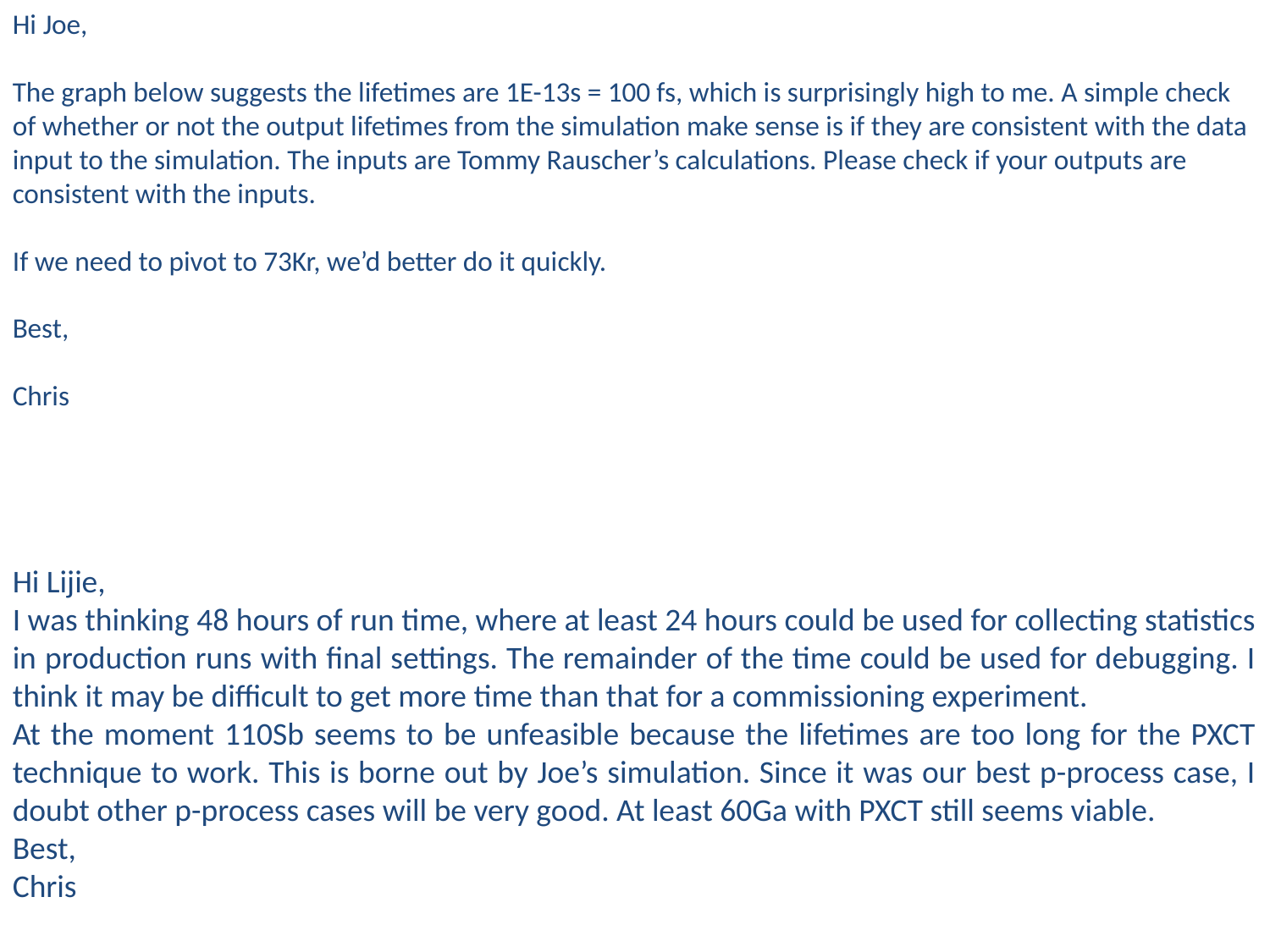

Hi Joe,

The graph below suggests the lifetimes are 1E-13s = 100 fs, which is surprisingly high to me. A simple check of whether or not the output lifetimes from the simulation make sense is if they are consistent with the data input to the simulation. The inputs are Tommy Rauscher’s calculations. Please check if your outputs are consistent with the inputs.

If we need to pivot to 73Kr, we’d better do it quickly.

Best,

Chris
Hi Lijie,
I was thinking 48 hours of run time, where at least 24 hours could be used for collecting statistics in production runs with final settings. The remainder of the time could be used for debugging. I think it may be difficult to get more time than that for a commissioning experiment.
At the moment 110Sb seems to be unfeasible because the lifetimes are too long for the PXCT technique to work. This is borne out by Joe’s simulation. Since it was our best p-process case, I doubt other p-process cases will be very good. At least 60Ga with PXCT still seems viable.
Best,
Chris